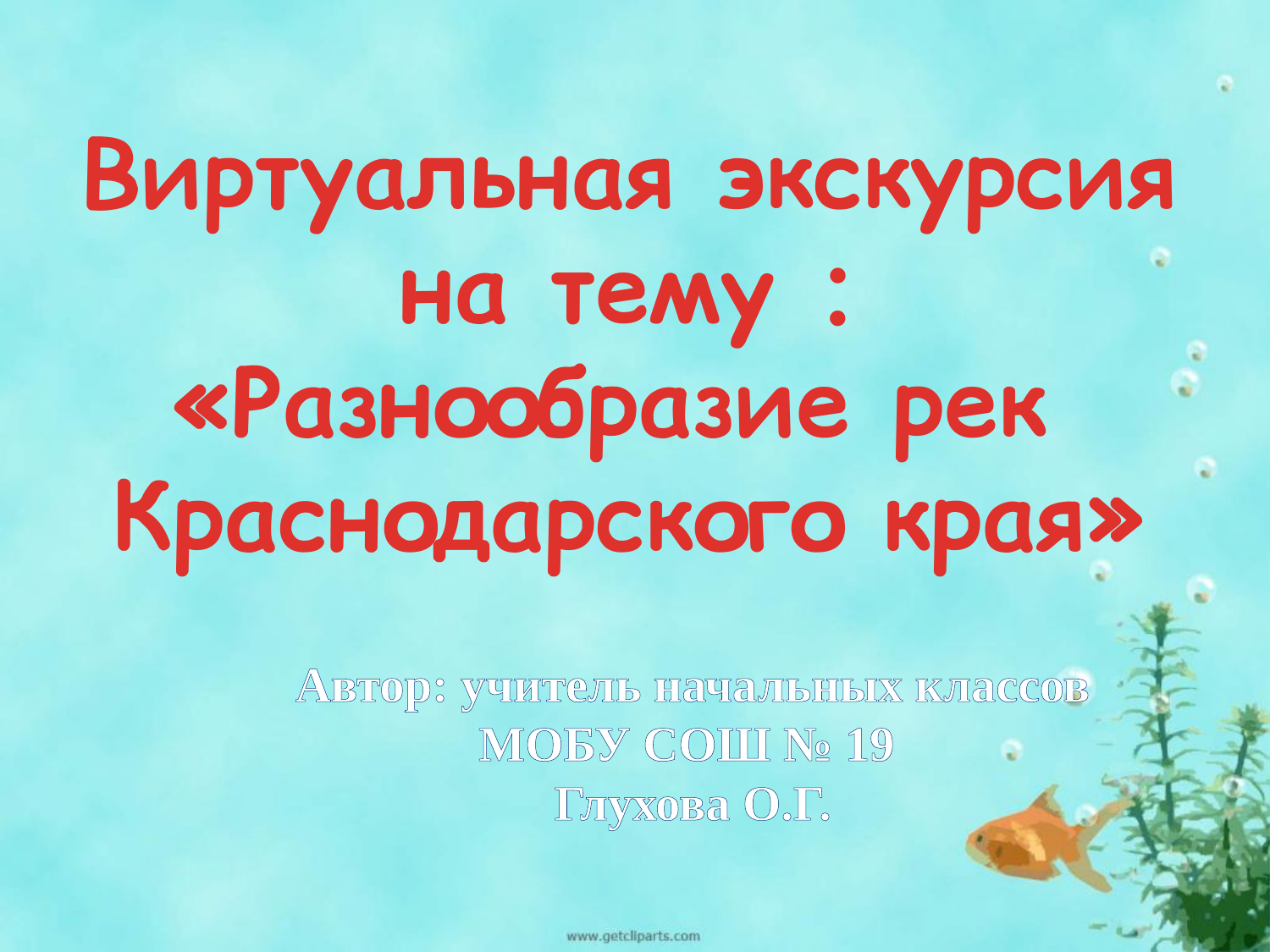

Виртуальная экскурсия
на тему :
«Разнообразие рек
Краснодарского края»
Автор: учитель начальных классов
МОБУ СОШ № 19
Глухова О.Г.